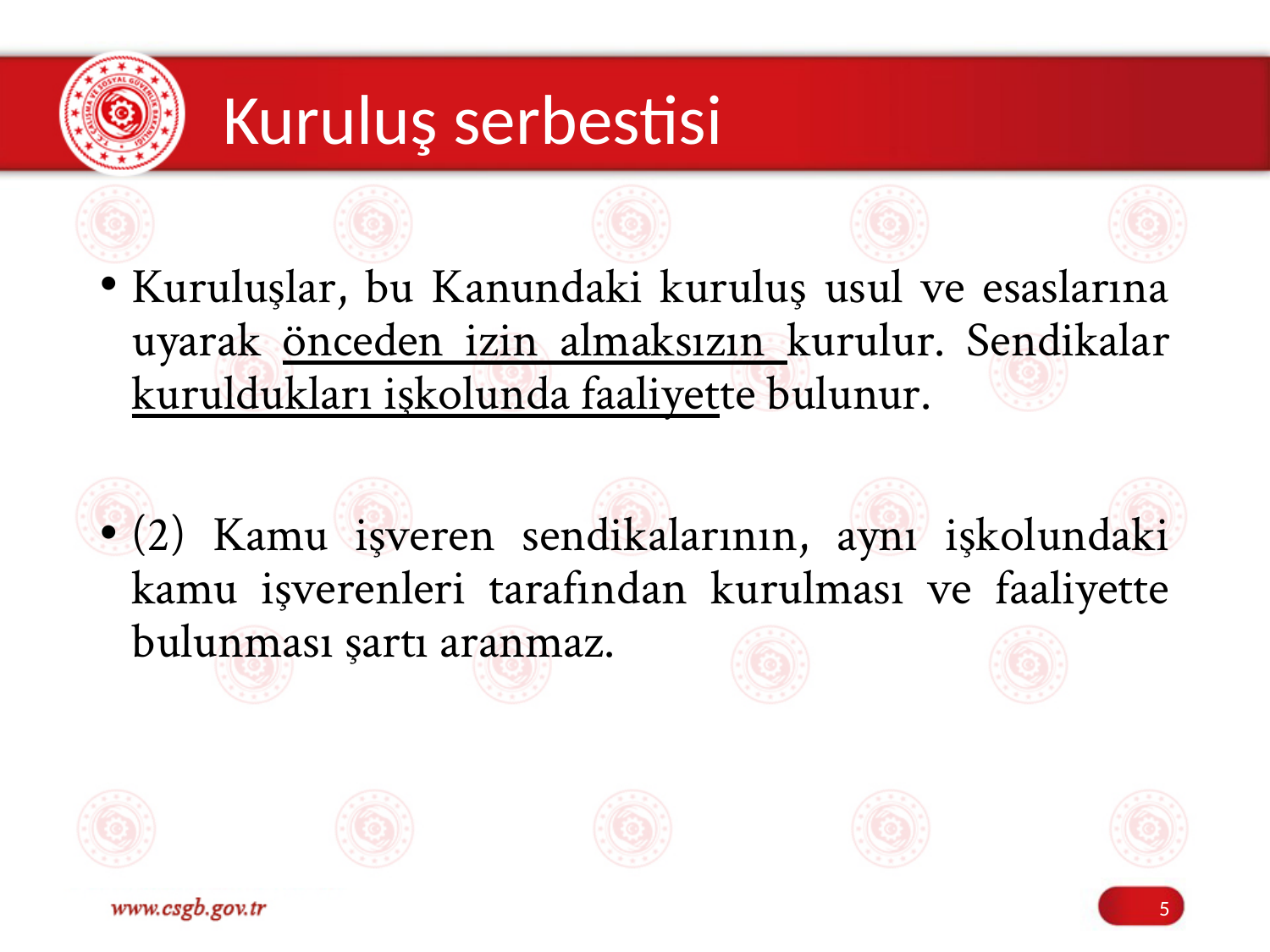

# Kuruluş serbestisi
Kuruluşlar, bu Kanundaki kuruluş usul ve esaslarına uyarak önceden izin almaksızın kurulur. Sendikalar kuruldukları işkolunda faaliyette bulunur.

(2) Kamu işveren sendikalarının, aynı işkolundaki kamu işverenleri tarafından kurulması ve faaliyette bulunması şartı aranmaz.

5